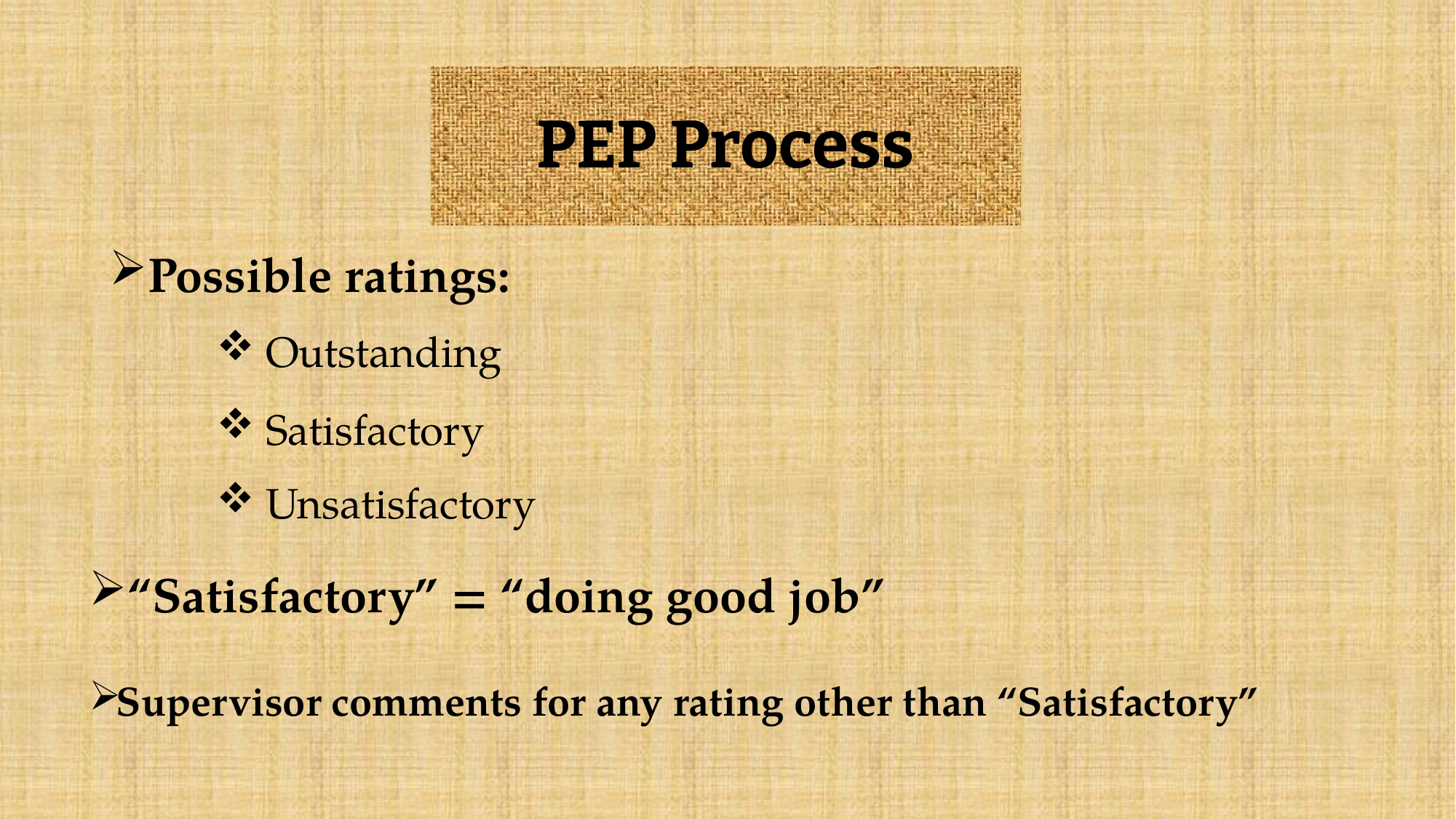

# PEP Process
Possible ratings:
 Outstanding
 Satisfactory
 Unsatisfactory
“Satisfactory” = “doing good job”
Supervisor comments for any rating other than “Satisfactory”